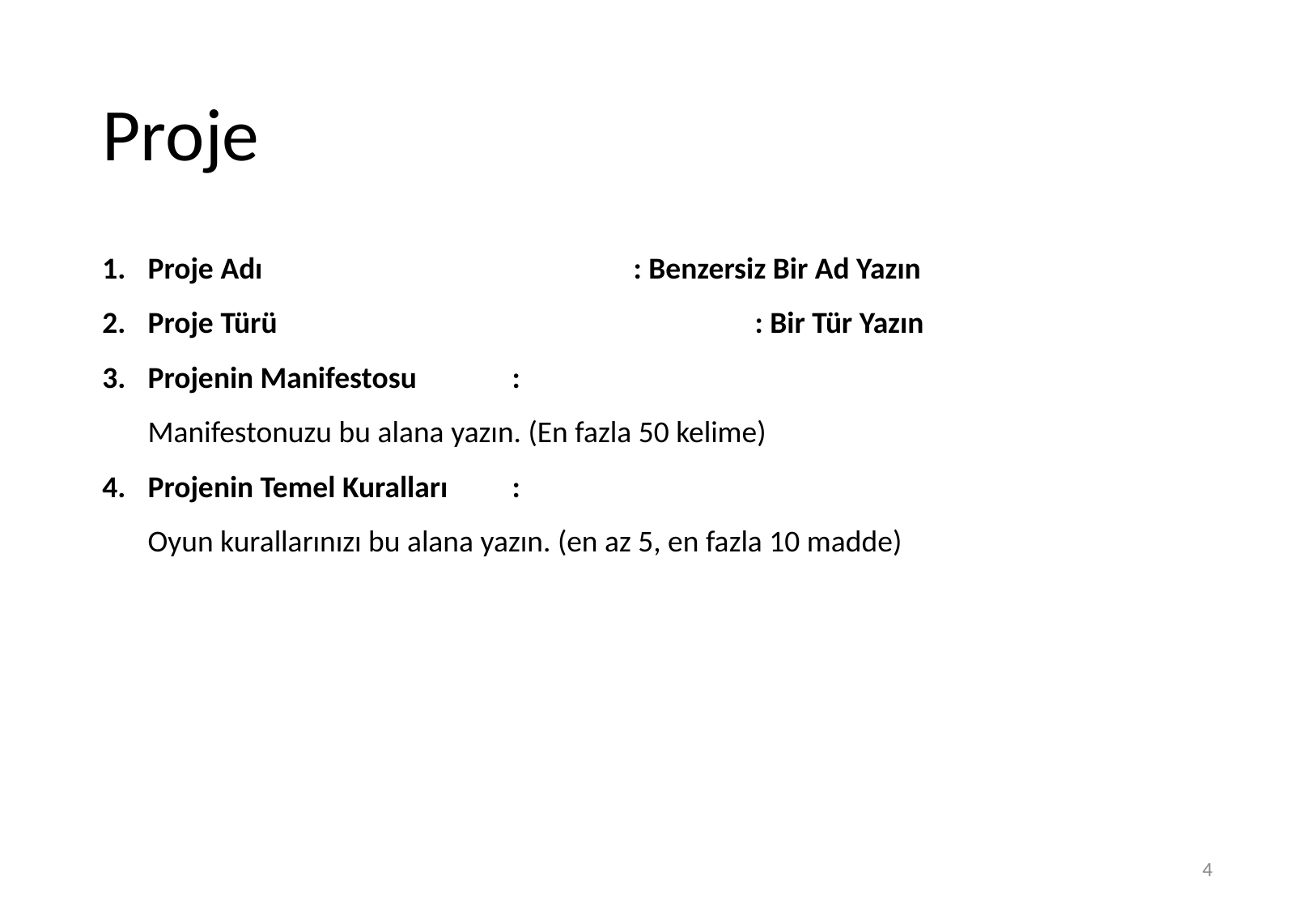

# Proje
Proje Adı				: Benzersiz Bir Ad Yazın
Proje Türü				: Bir Tür Yazın
Projenin Manifestosu	:
Manifestonuzu bu alana yazın. (En fazla 50 kelime)
Projenin Temel Kuralları	:
Oyun kurallarınızı bu alana yazın. (en az 5, en fazla 10 madde)
4